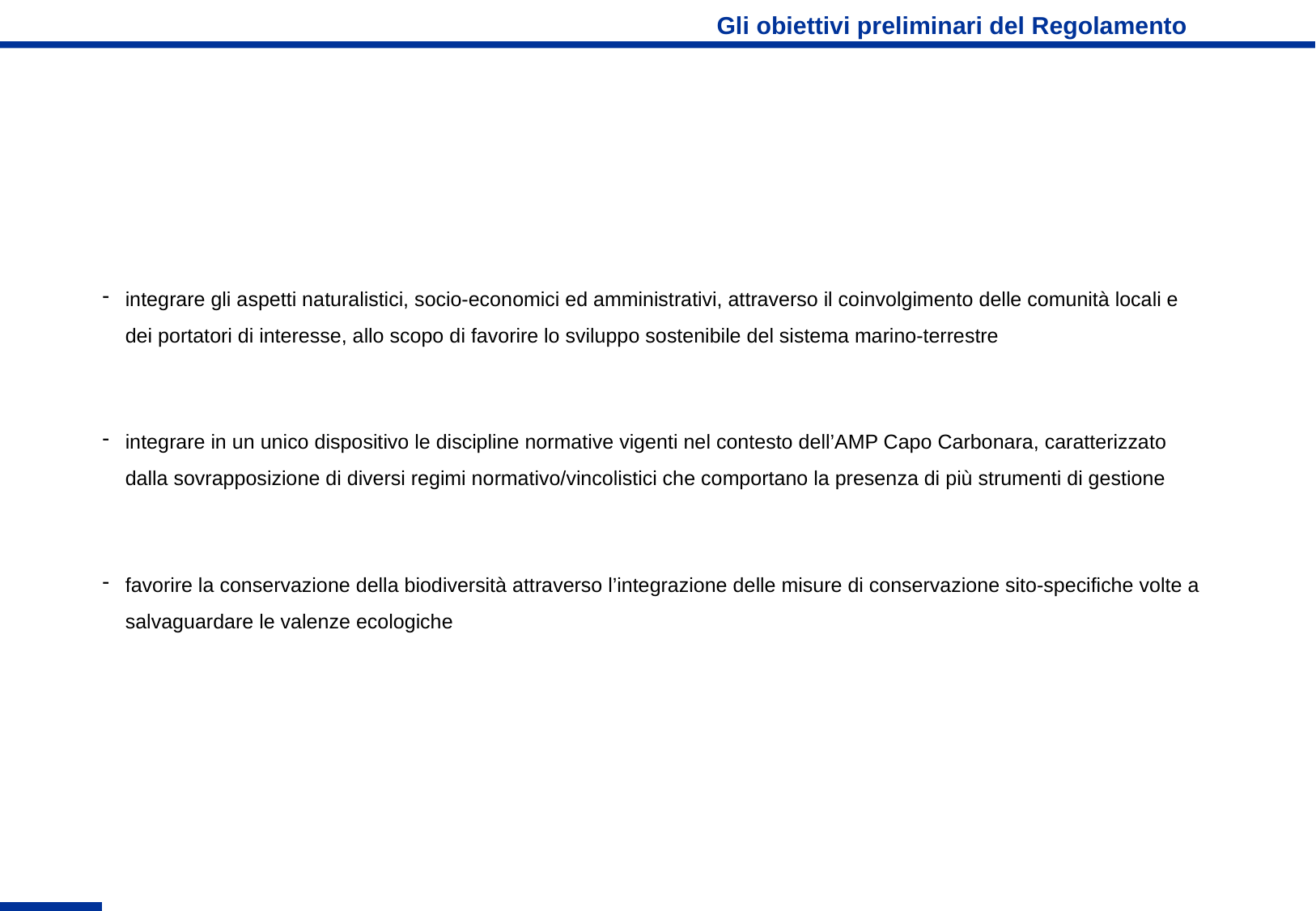

# Gli obiettivi preliminari del Regolamento
integrare gli aspetti naturalistici, socio-economici ed amministrativi, attraverso il coinvolgimento delle comunità locali e dei portatori di interesse, allo scopo di favorire lo sviluppo sostenibile del sistema marino-terrestre

integrare in un unico dispositivo le discipline normative vigenti nel contesto dell’AMP Capo Carbonara, caratterizzato dalla sovrapposizione di diversi regimi normativo/vincolistici che comportano la presenza di più strumenti di gestione

favorire la conservazione della biodiversità attraverso l’integrazione delle misure di conservazione sito-specifiche volte a salvaguardare le valenze ecologiche